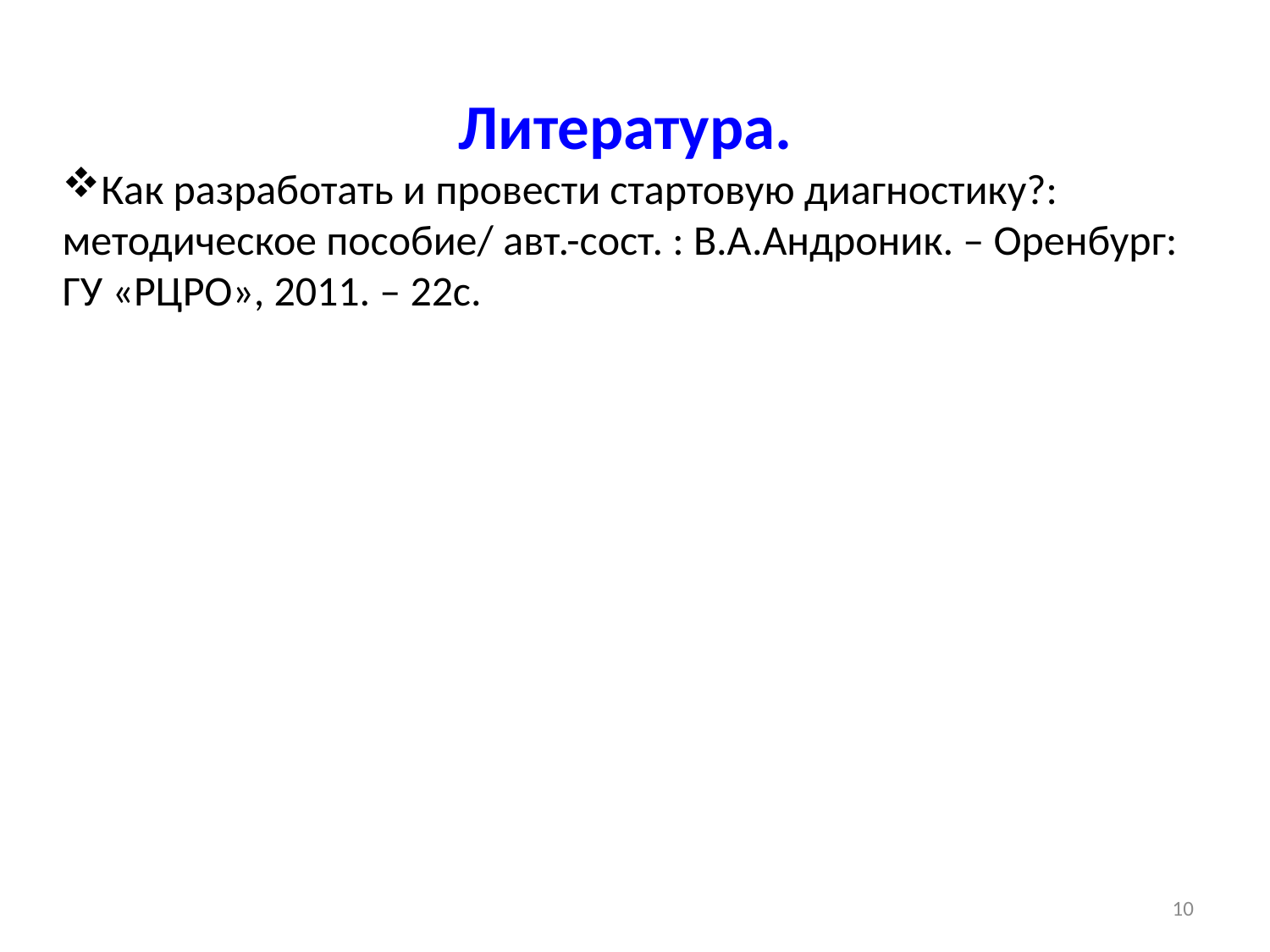

Литература.
Как разработать и провести стартовую диагностику?: методическое пособие/ авт.-сост. : В.А.Андроник. – Оренбург: ГУ «РЦРО», 2011. – 22с.

10